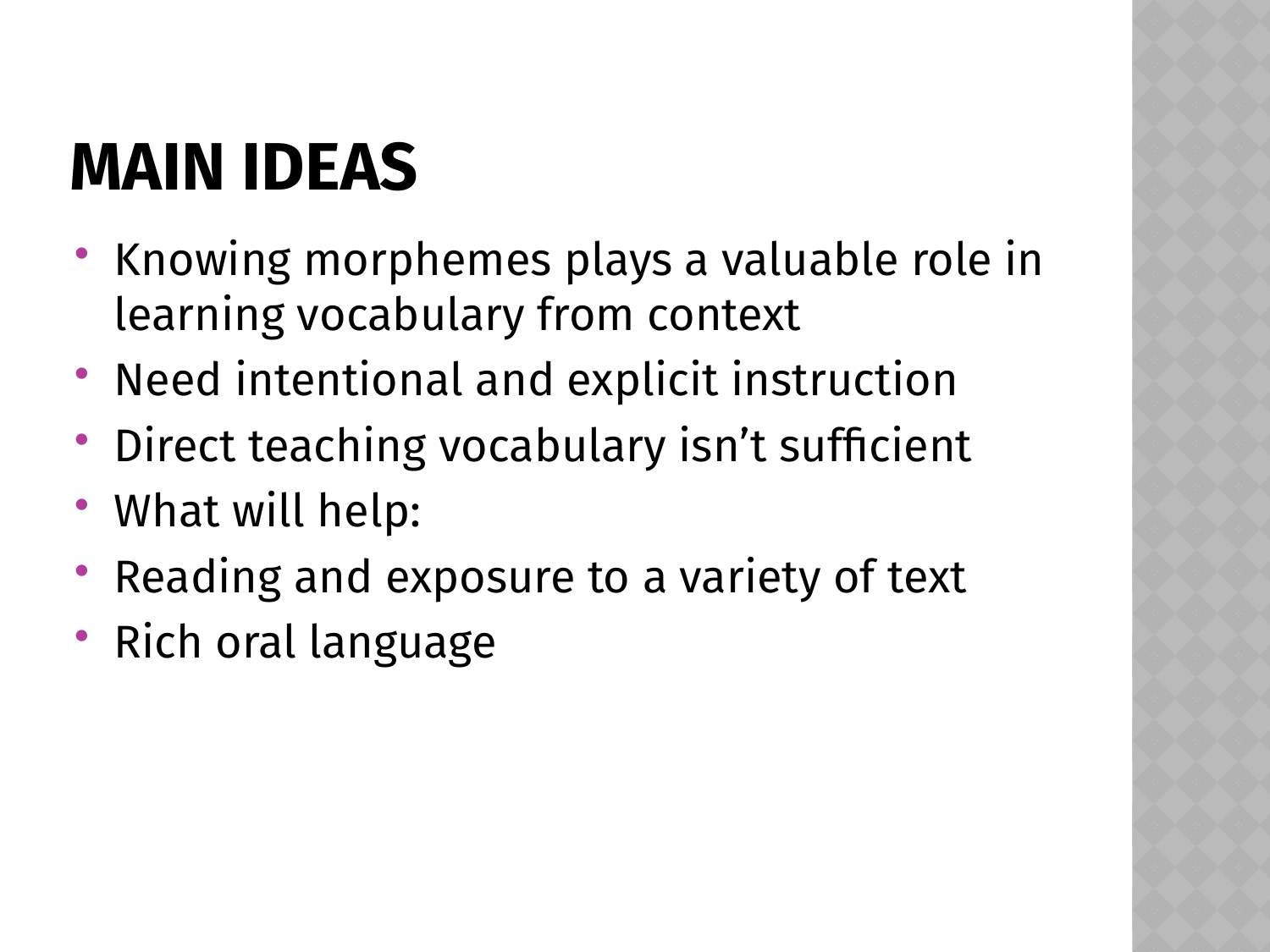

# Main ideas
Knowing morphemes plays a valuable role in learning vocabulary from context
Need intentional and explicit instruction
Direct teaching vocabulary isn’t sufficient
What will help:
Reading and exposure to a variety of text
Rich oral language